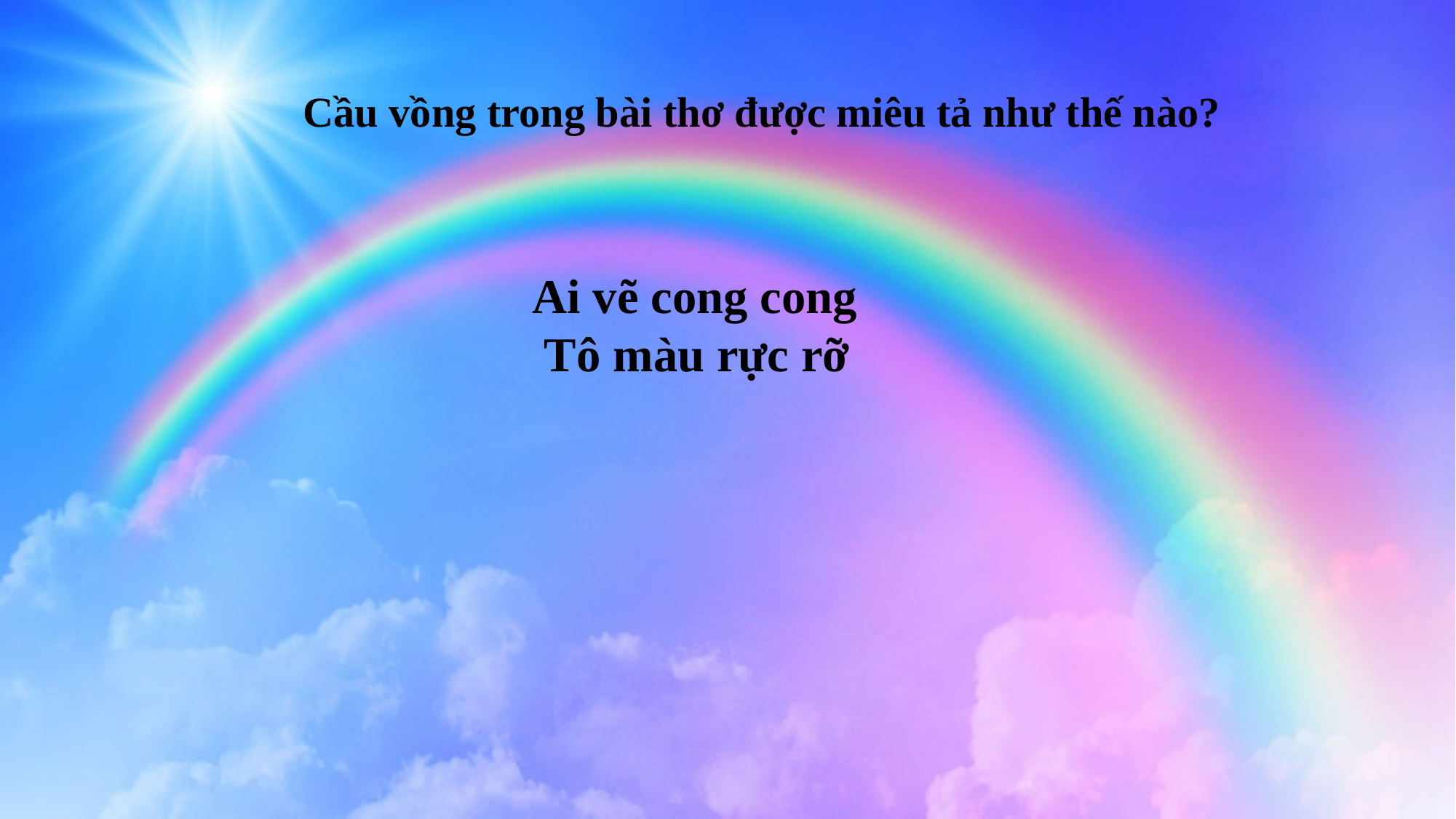

Cầu vồng trong bài thơ được miêu tả như thế nào?
Ai vẽ cong cong
 Tô màu rực rỡ